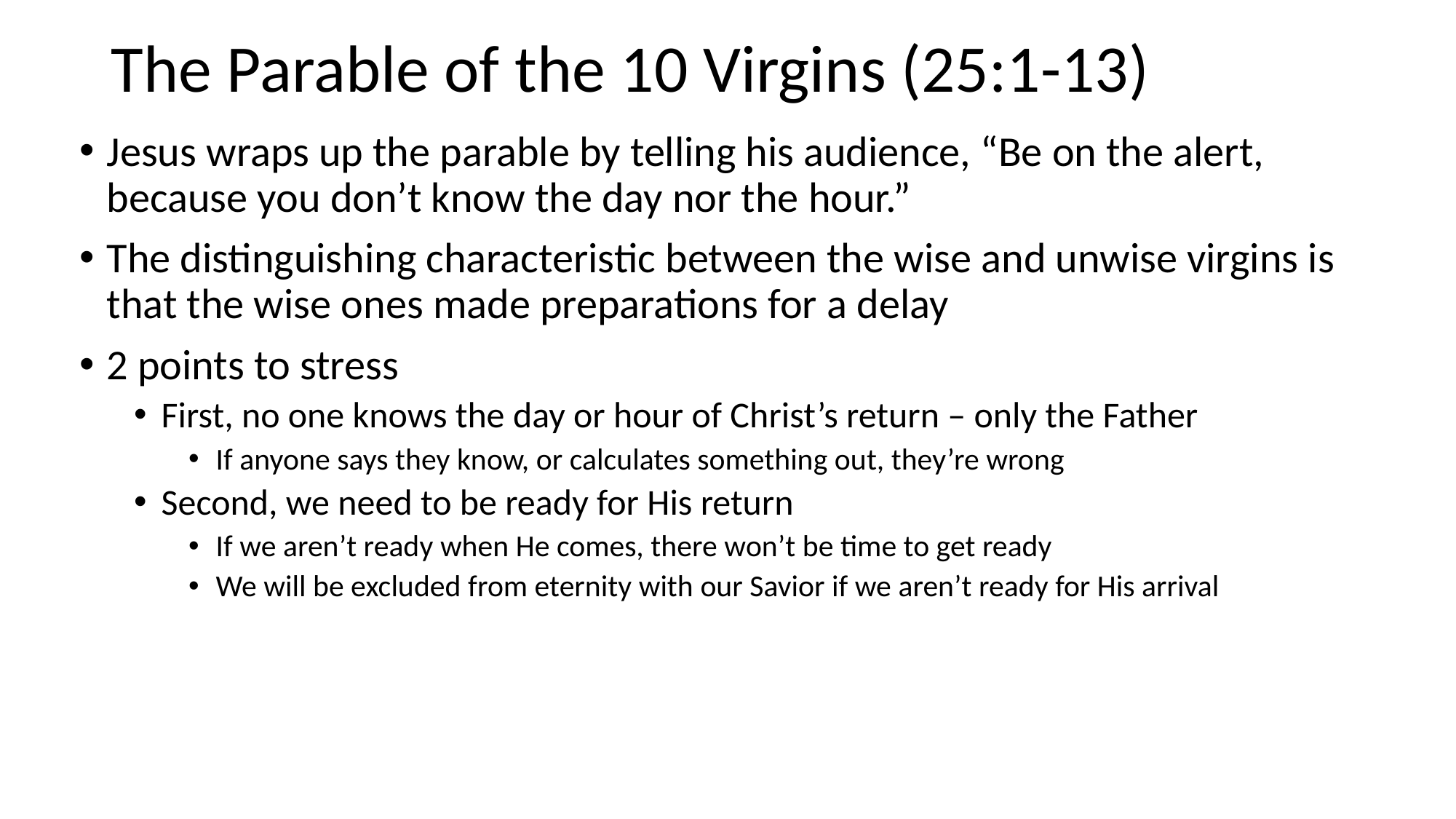

# The Parable of the 10 Virgins (25:1-13)
Jesus wraps up the parable by telling his audience, “Be on the alert, because you don’t know the day nor the hour.”
The distinguishing characteristic between the wise and unwise virgins is that the wise ones made preparations for a delay
2 points to stress
First, no one knows the day or hour of Christ’s return – only the Father
If anyone says they know, or calculates something out, they’re wrong
Second, we need to be ready for His return
If we aren’t ready when He comes, there won’t be time to get ready
We will be excluded from eternity with our Savior if we aren’t ready for His arrival